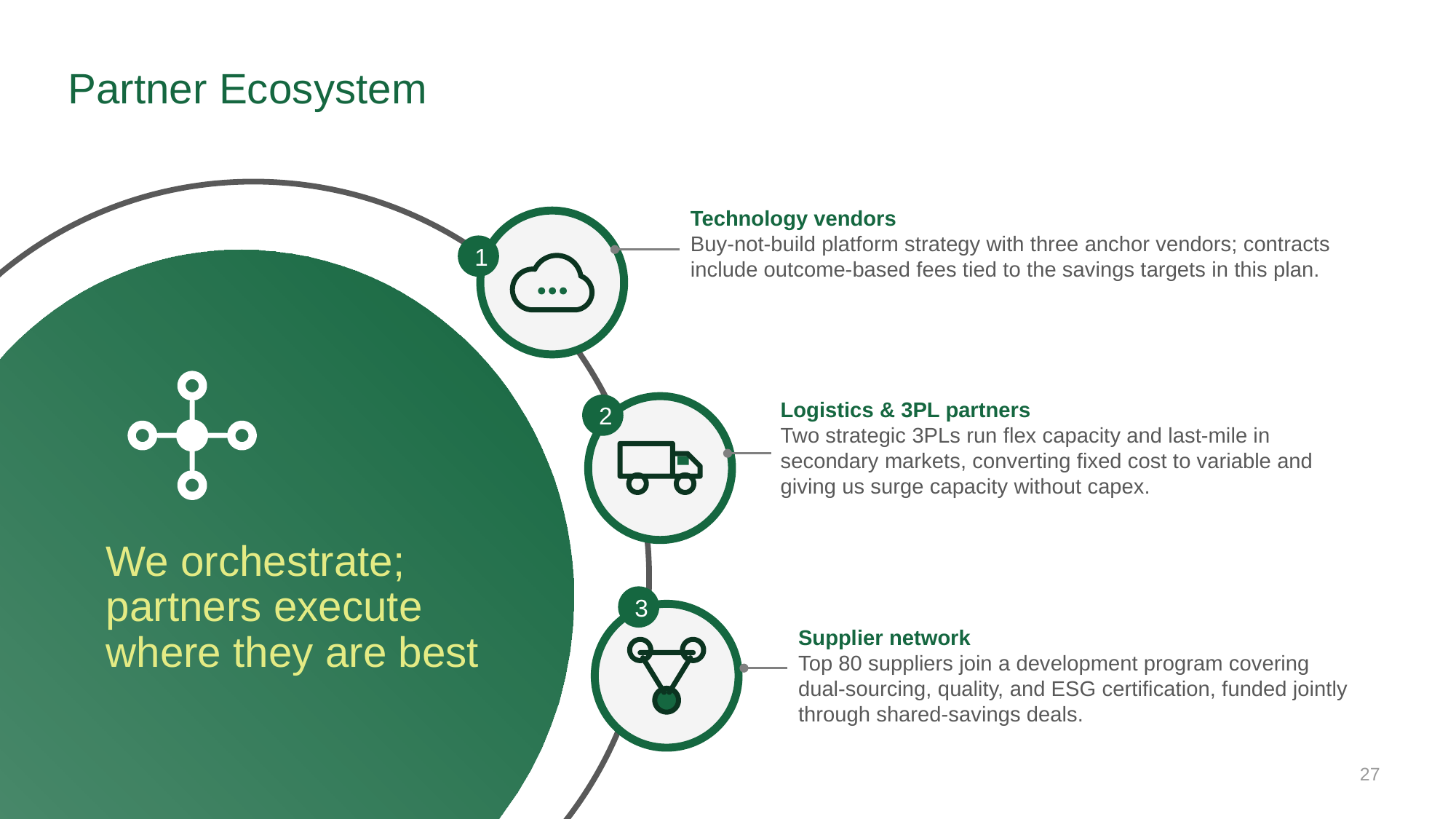

# Partner Ecosystem

Technology vendors
Buy-not-build platform strategy with three anchor vendors; contracts include outcome-based fees tied to the savings targets in this plan.

1

Logistics & 3PL partners
Two strategic 3PLs run flex capacity and last-mile in secondary markets, converting fixed cost to variable and giving us surge capacity without capex.
2

We orchestrate; partners execute where they are best
3

Supplier network
Top 80 suppliers join a development program covering dual-sourcing, quality, and ESG certification, funded jointly through shared-savings deals.

27